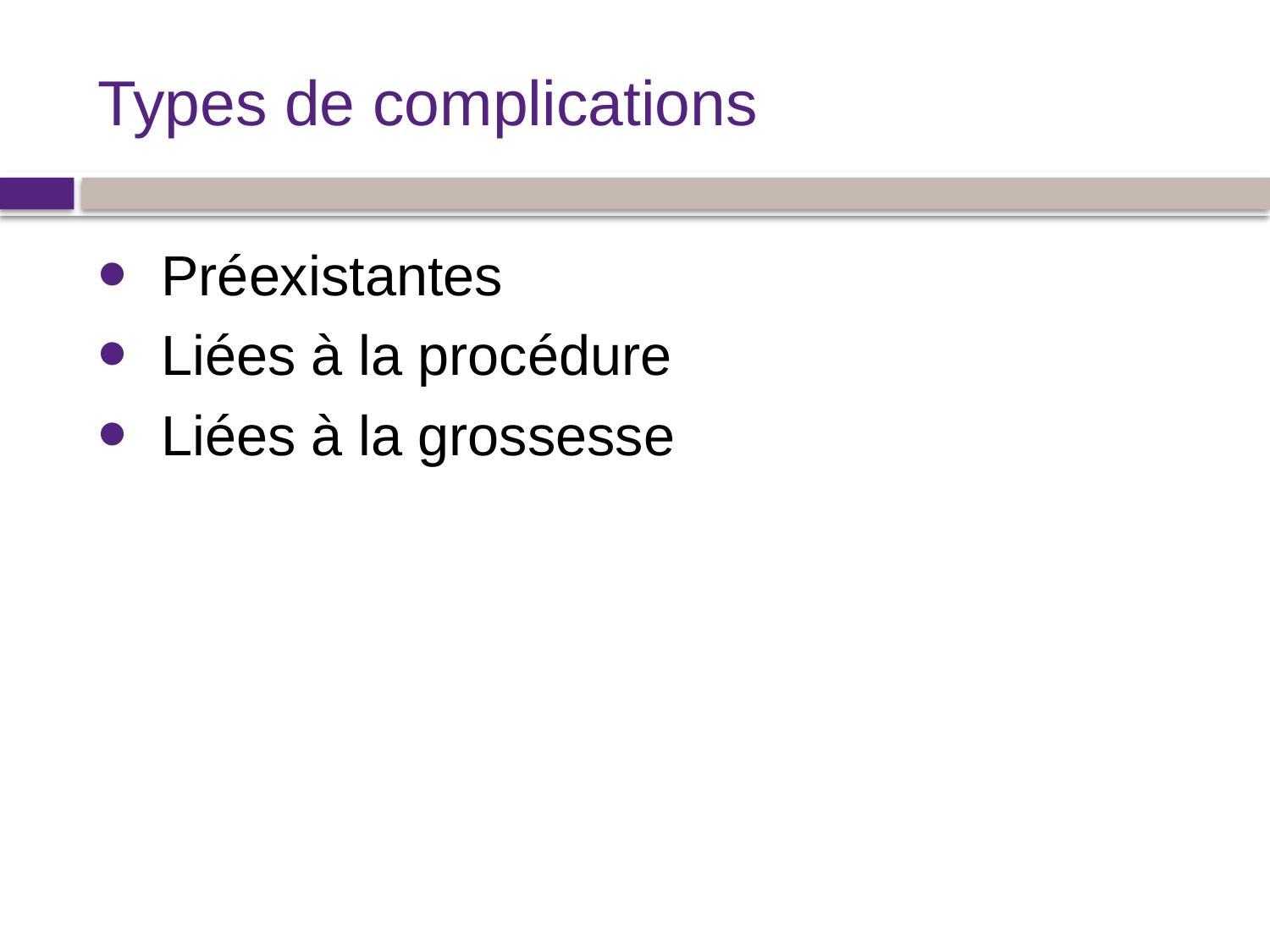

# Types de complications
Préexistantes
Liées à la procédure
Liées à la grossesse